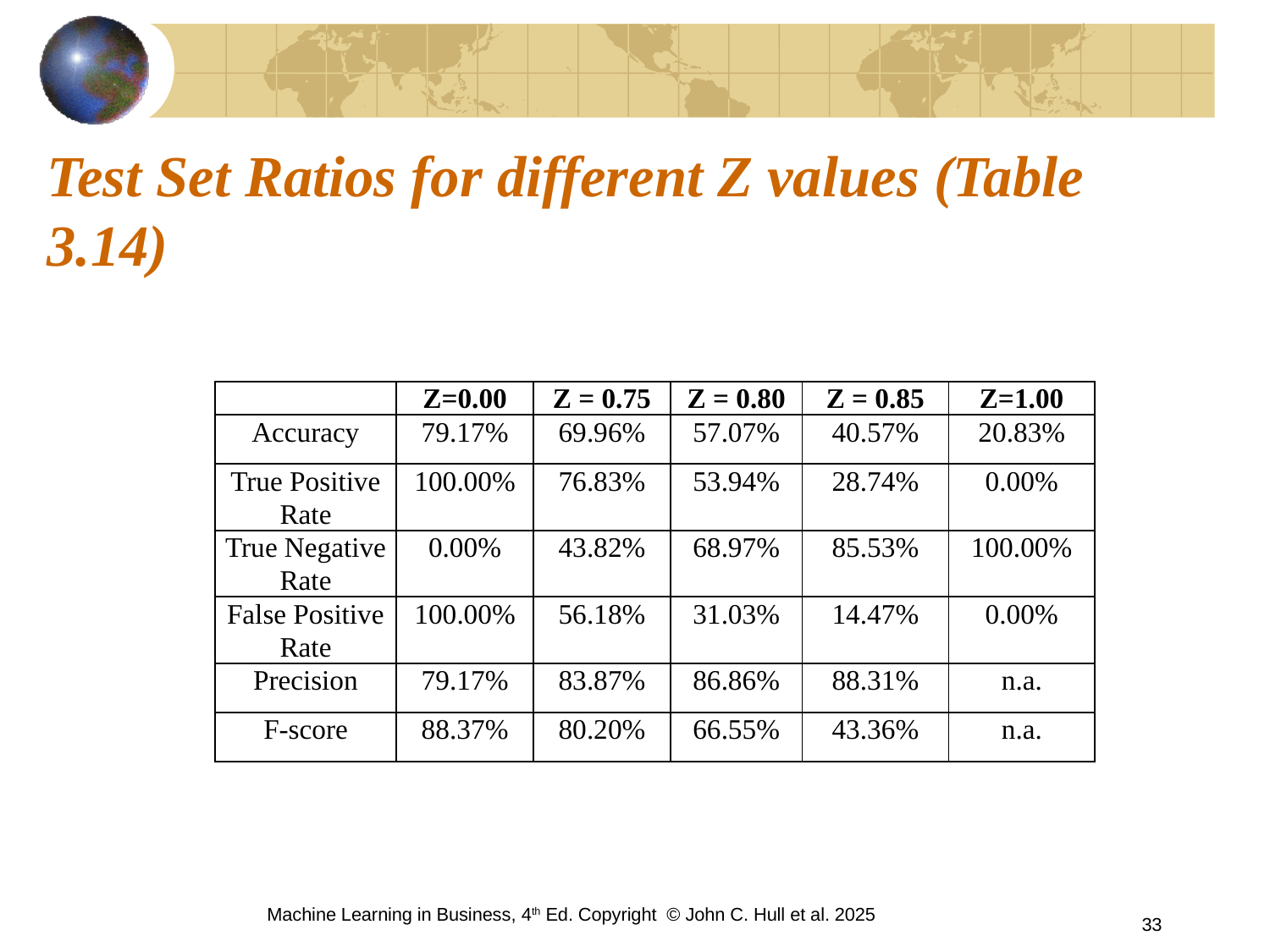

# Test Set Ratios for different Z values (Table 3.14)

|  | Z=0.00 | Z = 0.75 | Z = 0.80 | Z = 0.85 | Z=1.00 |
| --- | --- | --- | --- | --- | --- |
| Accuracy | 79.17% | 69.96% | 57.07% | 40.57% | 20.83% |
| True Positive Rate | 100.00% | 76.83% | 53.94% | 28.74% | 0.00% |
| True Negative Rate | 0.00% | 43.82% | 68.97% | 85.53% | 100.00% |
| False Positive Rate | 100.00% | 56.18% | 31.03% | 14.47% | 0.00% |
| Precision | 79.17% | 83.87% | 86.86% | 88.31% | n.a. |
| F-score | 88.37% | 80.20% | 66.55% | 43.36% | n.a. |
Machine Learning in Business, 4th Ed. Copyright  © John C. Hull et al. 2025
33